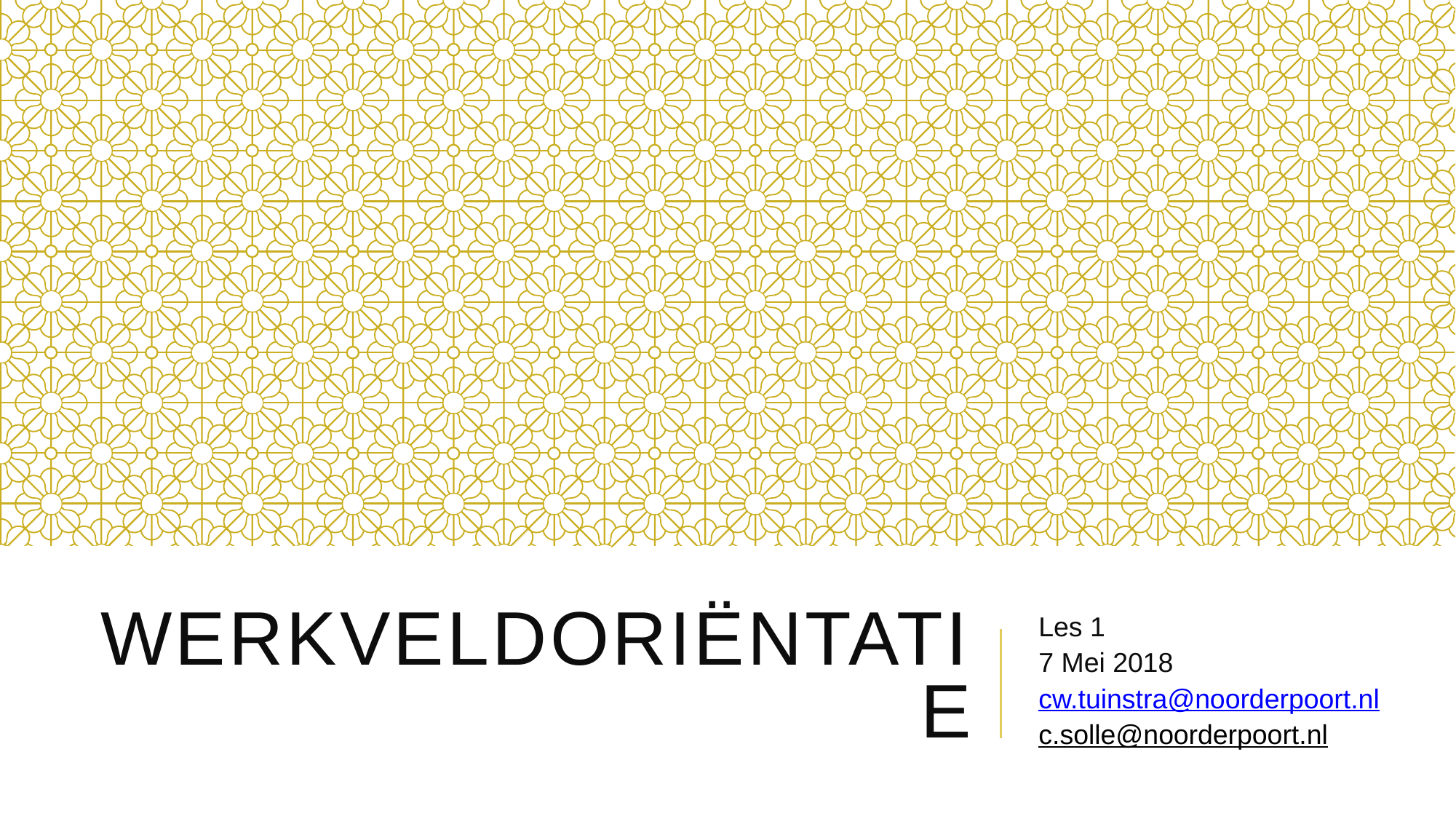

# Werkveldoriëntatie
Les 1
7 Mei 2018
cw.tuinstra@noorderpoort.nl
c.solle@noorderpoort.nl